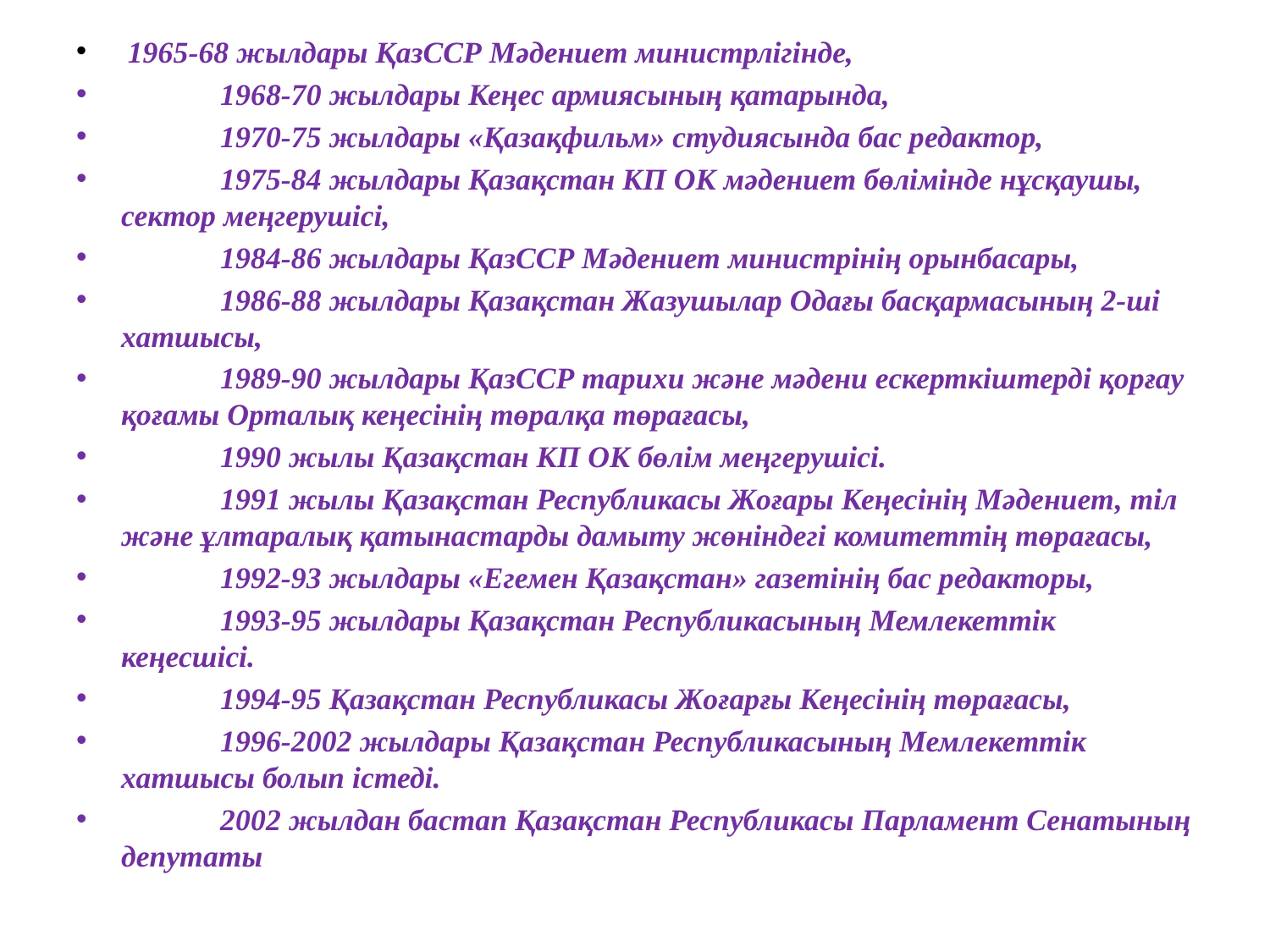

1965-68 жылдары ҚазССР Мәдениет министрлігінде,
             1968-70 жылдары Кеңес армиясының қатарында,
             1970-75 жылдары «Қазақфильм» студиясында бас редактор,
             1975-84 жылдары Қазақстан КП ОК мәдениет бөлімінде нұсқаушы, сектор меңгерушісі,
             1984-86 жылдары ҚазССР Мәдениет министрінің орынбасары,
             1986-88 жылдары Қазақстан Жазушылар Одағы басқармасының 2-ші хатшысы,
             1989-90 жылдары ҚазССР тарихи және мәдени ескерткіштерді қорғау қоғамы Орталық кеңесінің төралқа төрағасы,
             1990 жылы Қазақстан КП ОК бөлім меңгерушісі.
             1991 жылы Қазақстан Республикасы Жоғары Кеңесінің Мәдениет, тіл және ұлтаралық қатынастарды дамыту жөніндегі комитеттің төрағасы,
             1992-93 жылдары «Егемен Қазақстан» газетінің бас редакторы,
             1993-95 жылдары Қазақстан Республикасының Мемлекеттік кеңесшісі.
             1994-95 Қазақстан Республикасы Жоғарғы Кеңесінің төрағасы,
             1996-2002 жылдары Қазақстан Республикасының Мемлекеттік хатшысы болып істеді.
             2002 жылдан бастап Қазақстан Республикасы Парламент Сенатының депутаты